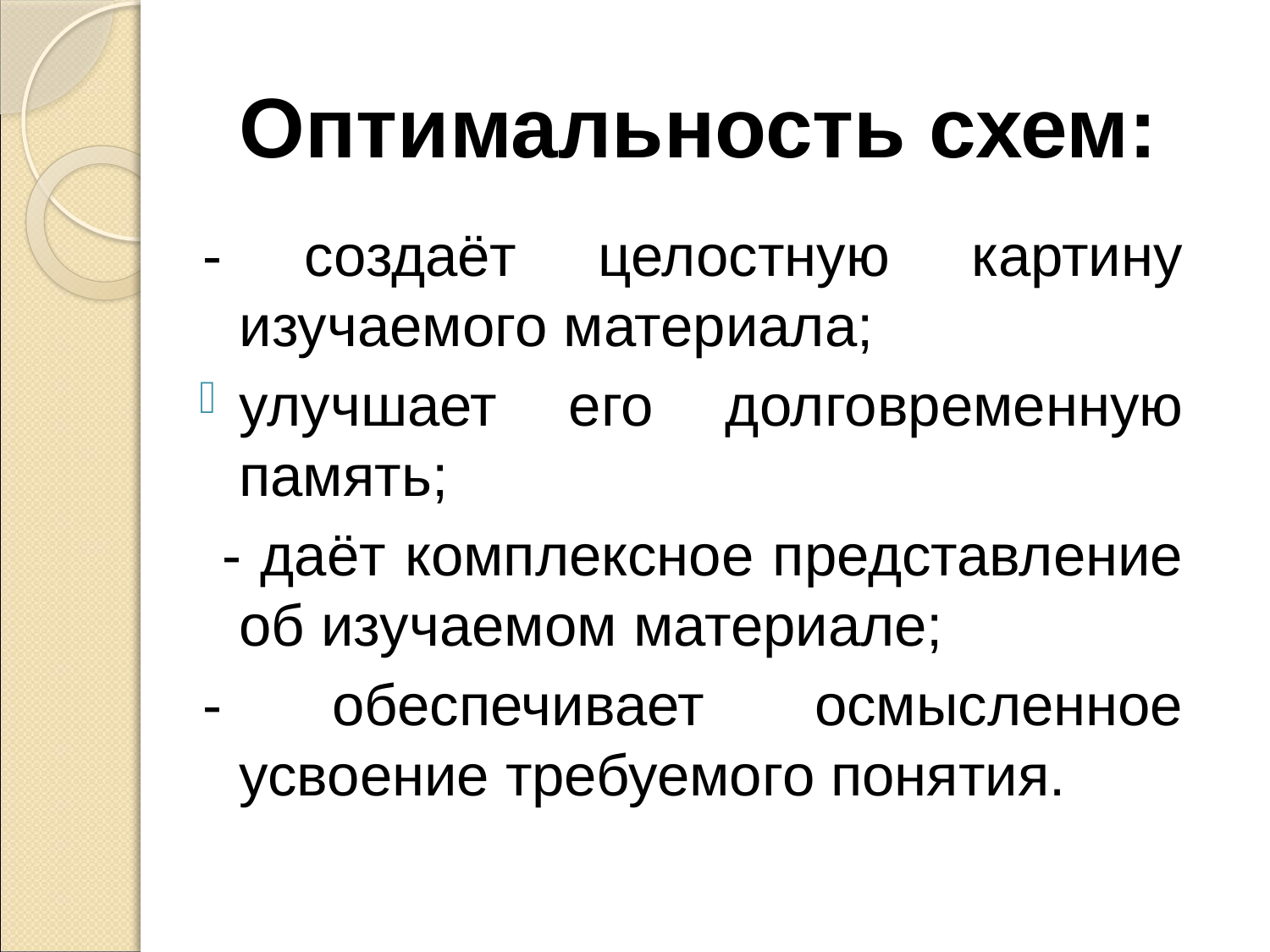

# Оптимальность схем:
- создаёт целостную картину изучаемого материала;
улучшает его долговременную память;
 - даёт комплексное представление об изучаемом материале;
- обеспечивает осмысленное усвоение требуемого понятия.